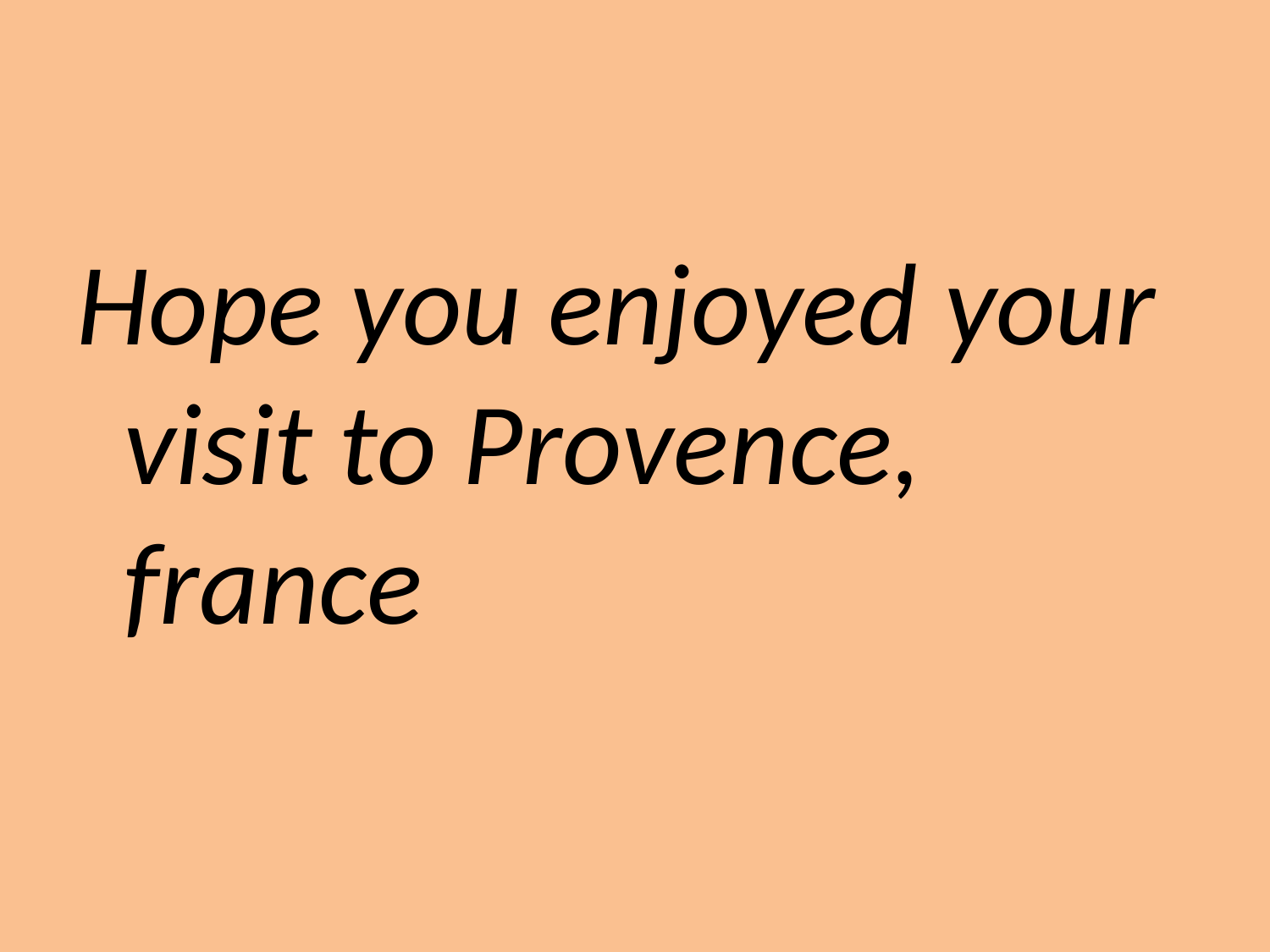

Hope you enjoyed your visit to Provence, france